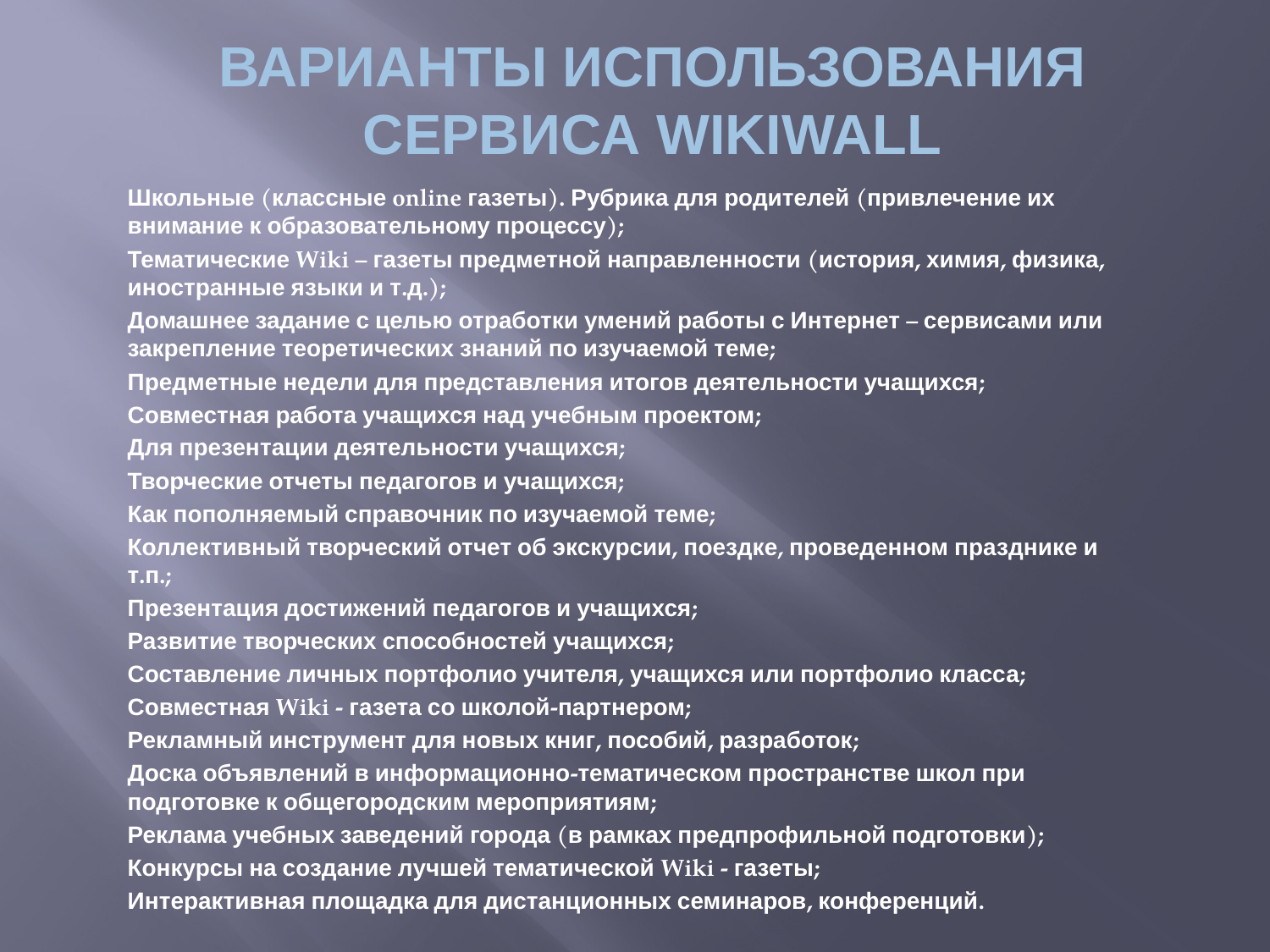

# Варианты использования сервиса WikiWall
Школьные (классные online газеты). Рубрика для родителей (привлечение их внимание к образовательному процессу);
Тематические Wiki – газеты предметной направленности (история, химия, физика, иностранные языки и т.д.);
Домашнее задание с целью отработки умений работы с Интернет – сервисами или закрепление теоретических знаний по изучаемой теме;
Предметные недели для представления итогов деятельности учащихся;
Совместная работа учащихся над учебным проектом;
Для презентации деятельности учащихся;
Творческие отчеты педагогов и учащихся;
Как пополняемый справочник по изучаемой теме;
Коллективный творческий отчет об экскурсии, поездке, проведенном празднике и т.п.;
Презентация достижений педагогов и учащихся;
Развитие творческих способностей учащихся;
Составление личных портфолио учителя, учащихся или портфолио класса;
Совместная Wiki - газета со школой-партнером;
Рекламный инструмент для новых книг, пособий, разработок;
Доска объявлений в информационно-тематическом пространстве школ при подготовке к общегородским мероприятиям;
Реклама учебных заведений города (в рамках предпрофильной подготовки);
Конкурсы на создание лучшей тематической Wiki - газеты;
Интерактивная площадка для дистанционных семинаров, конференций.